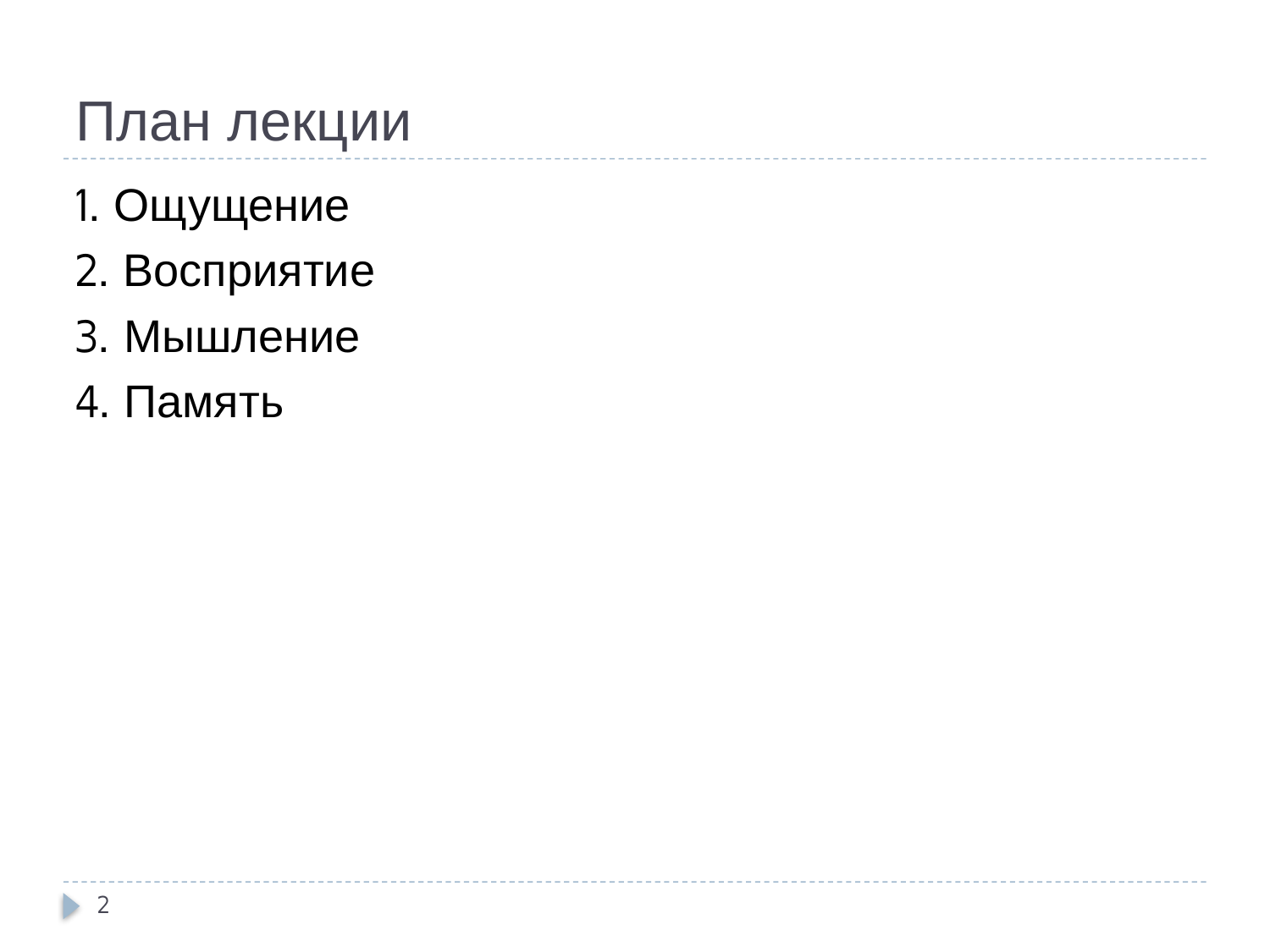

# План лекции
1. Ощущение
2. Восприятие
3. Мышление
4. Память

2